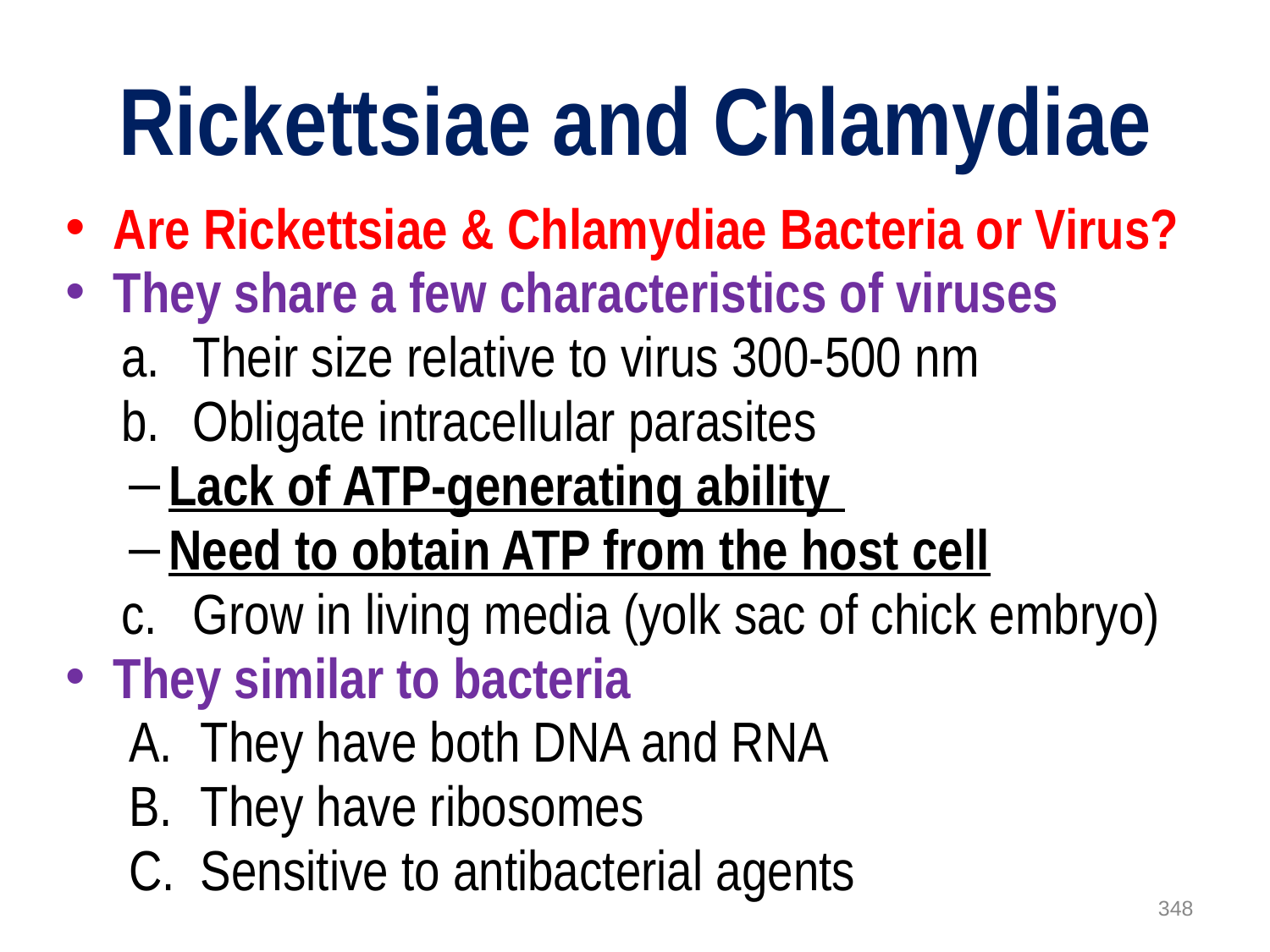

# Rickettsiae and Chlamydiae
Are Rickettsiae & Chlamydiae Bacteria or Virus?
They share a few characteristics of viruses
Their size relative to virus 300-500 nm
Obligate intracellular parasites
Lack of ATP-generating ability
Need to obtain ATP from the host cell
Grow in living media (yolk sac of chick embryo)
They similar to bacteria
They have both DNA and RNA
They have ribosomes
Sensitive to antibacterial agents

348